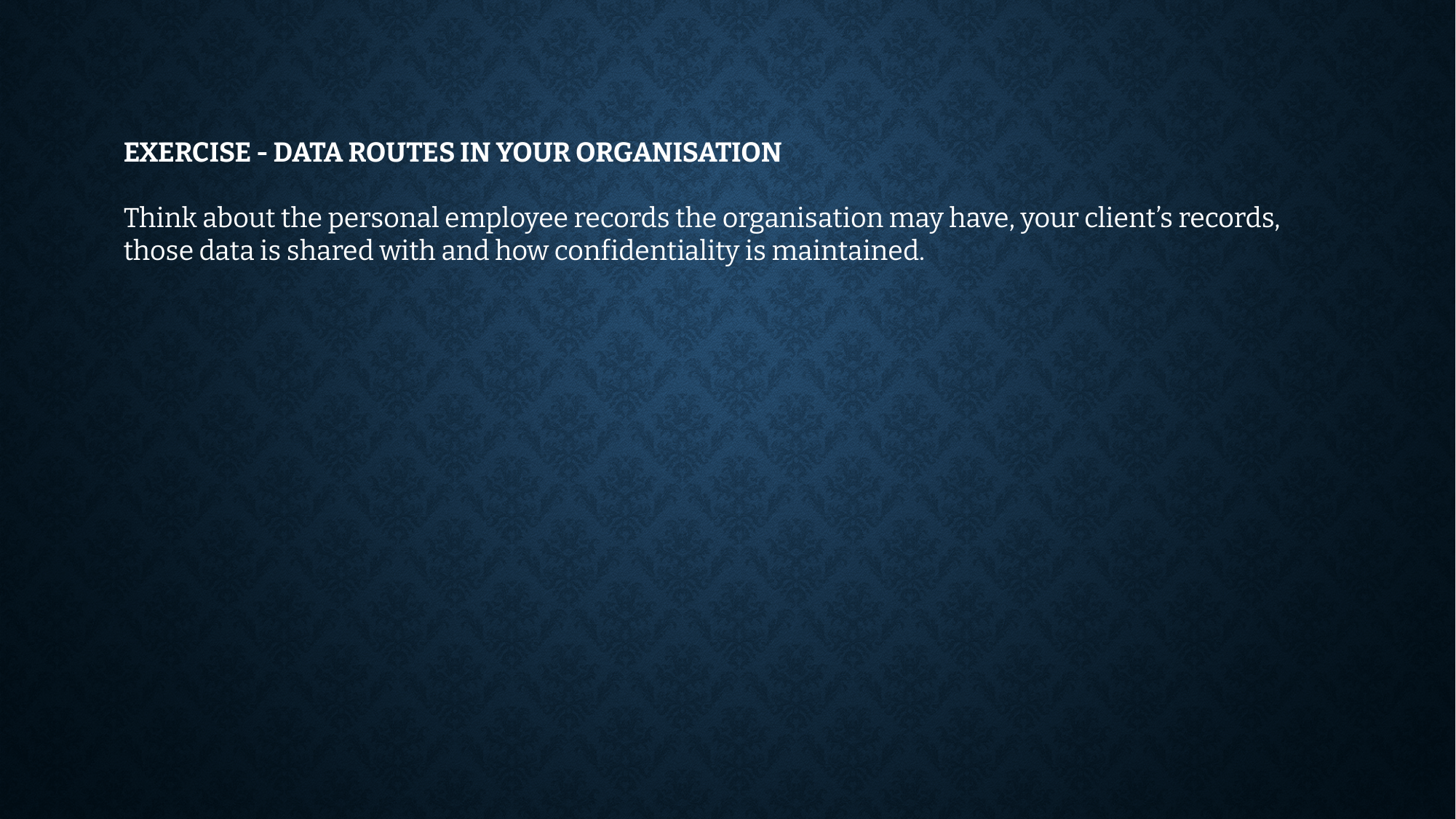

EXERCISE - DATA ROUTES IN YOUR ORGANISATION

Think about the personal employee records the organisation may have, your client’s records, those data is shared with and how confidentiality is maintained.